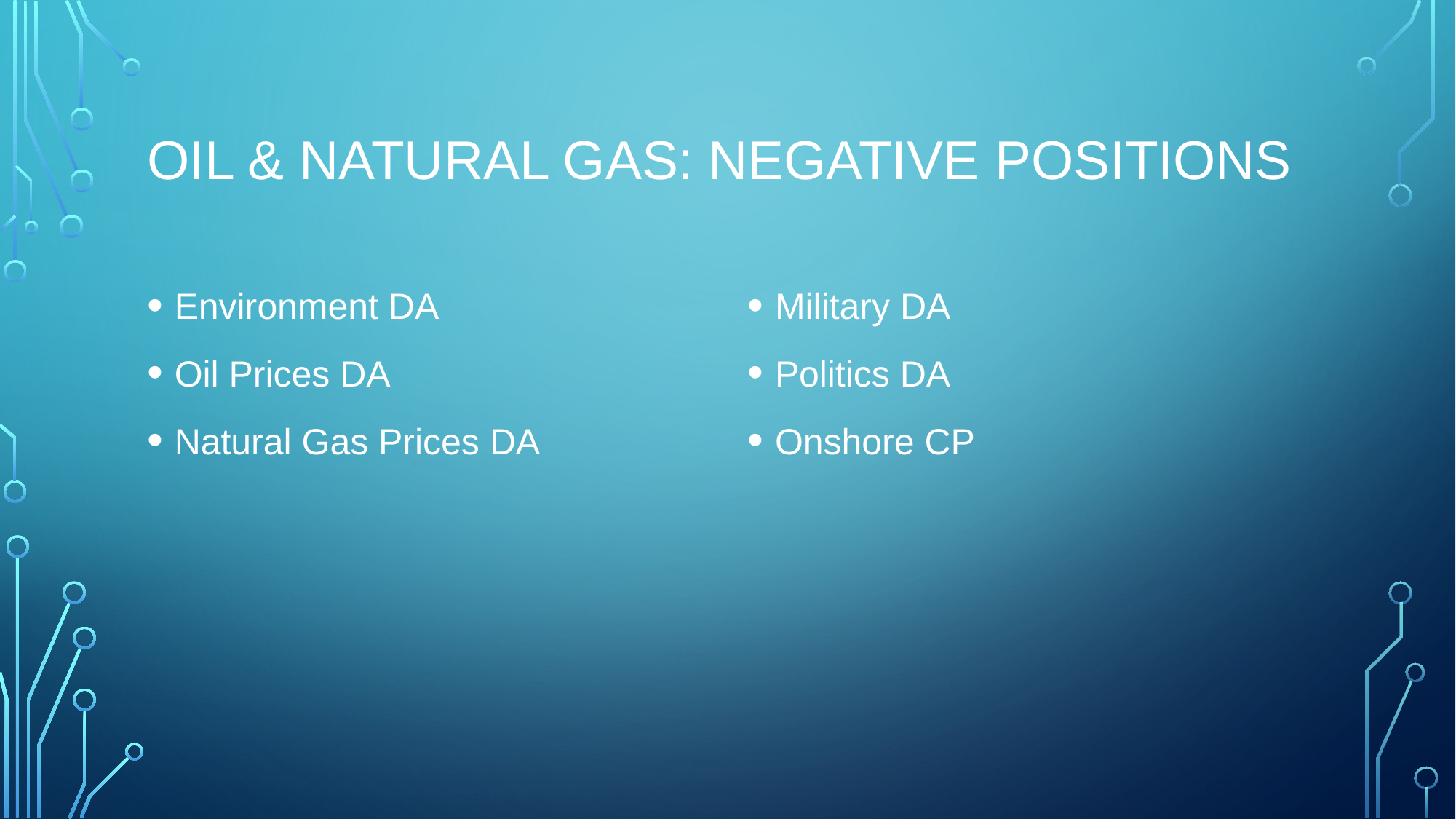

# Oil & Natural Gas: Negative Positions
Environment DA
Oil Prices DA
Natural Gas Prices DA

Military DA
Politics DA
Onshore CP